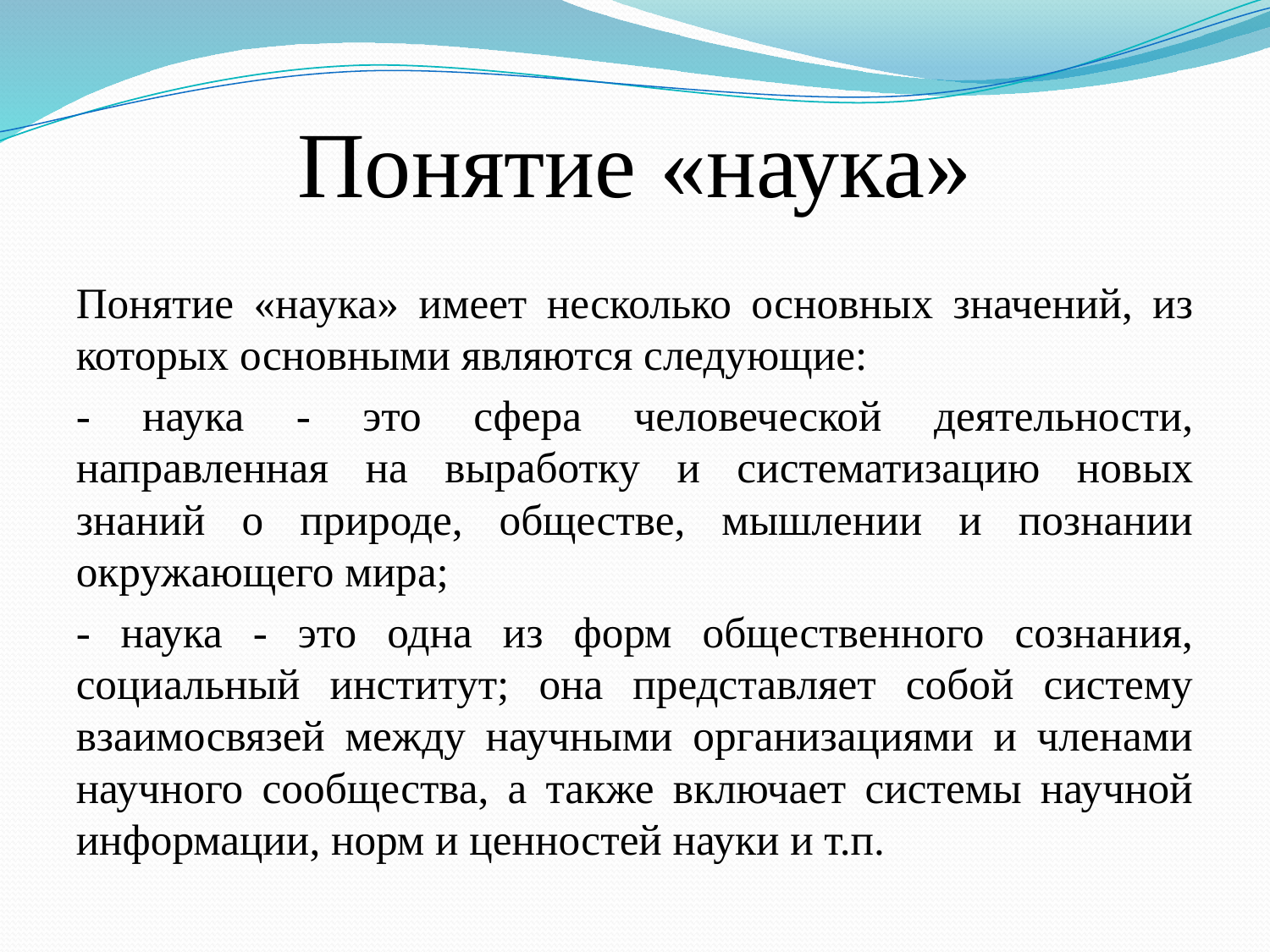

# Понятие «наука»
Понятие «наука» имеет несколько основных значений, из которых основными являются следующие:
- наука - это сфера человеческой деятельности, направленная на выработку и систематизацию новых знаний о природе, обществе, мышлении и познании окружающего мира;
- наука - это одна из форм общественного сознания, социальный институт; она представляет собой систему взаимосвязей между научными организациями и членами научного сообщества, а также включает системы научной информации, норм и ценностей науки и т.п.